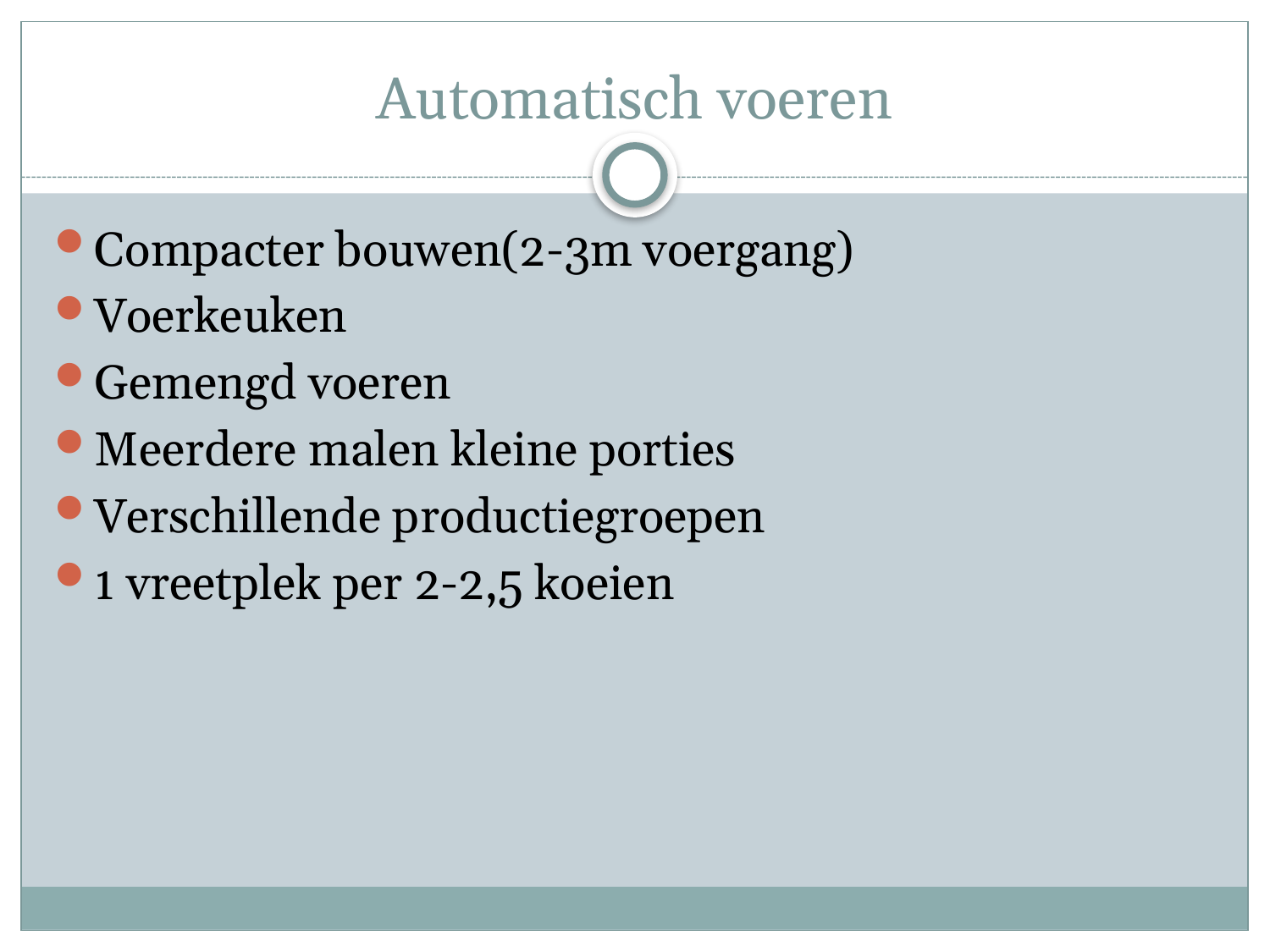

# Automatisch voeren
Compacter bouwen(2-3m voergang)
Voerkeuken
Gemengd voeren
Meerdere malen kleine porties
Verschillende productiegroepen
1 vreetplek per 2-2,5 koeien